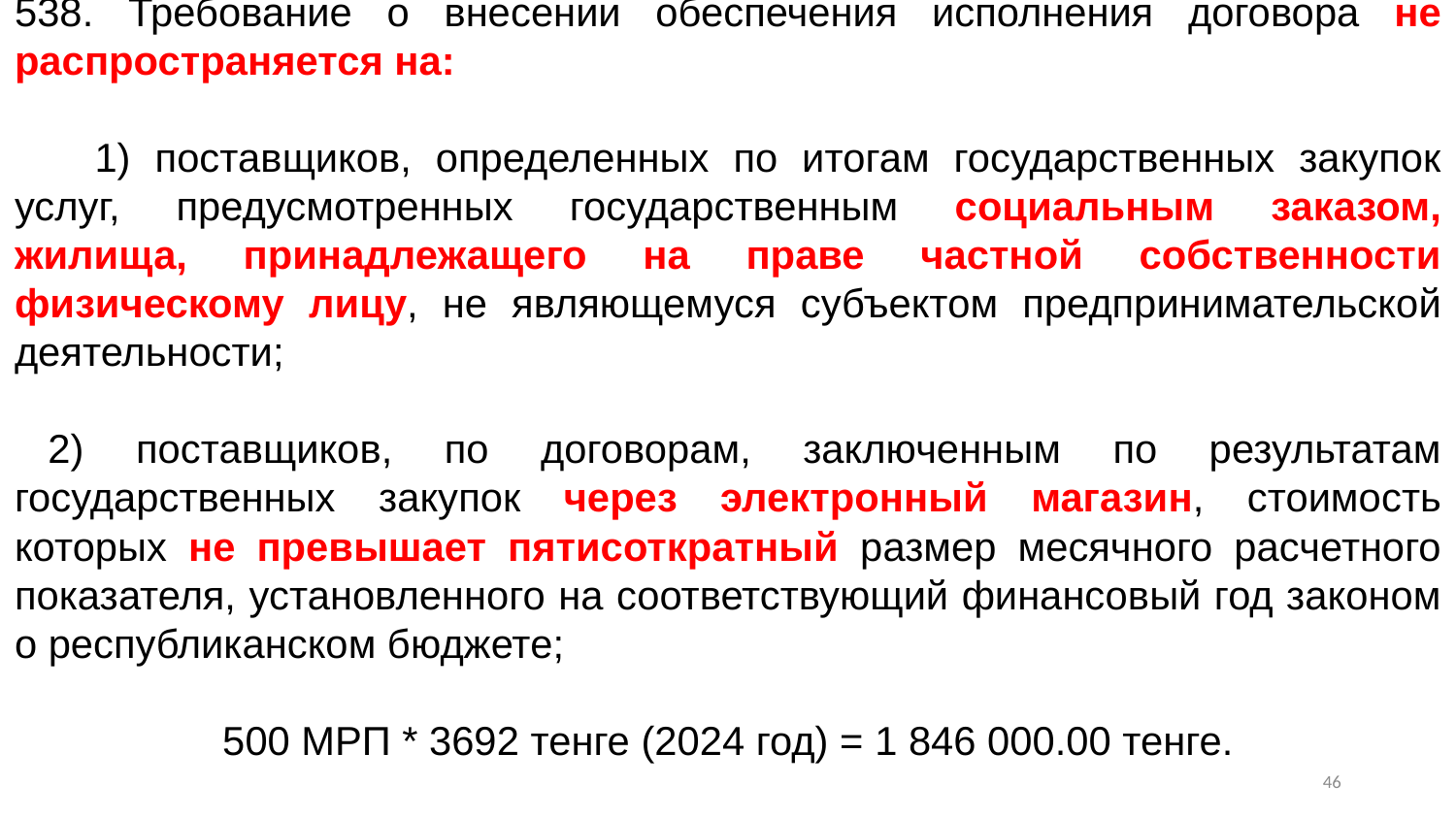

538. Требование о внесении обеспечения исполнения договора не распространяется на:

      1) поставщиков, определенных по итогам государственных закупок услуг, предусмотренных государственным социальным заказом, жилища, принадлежащего на праве частной собственности физическому лицу, не являющемуся субъектом предпринимательской деятельности;

   2) поставщиков, по договорам, заключенным по результатам государственных закупок через электронный магазин, стоимость которых не превышает пятисоткратный размер месячного расчетного показателя, установленного на соответствующий финансовый год законом о республиканском бюджете;

500 МРП * 3692 тенге (2024 год) = 1 846 000.00 тенге.
46